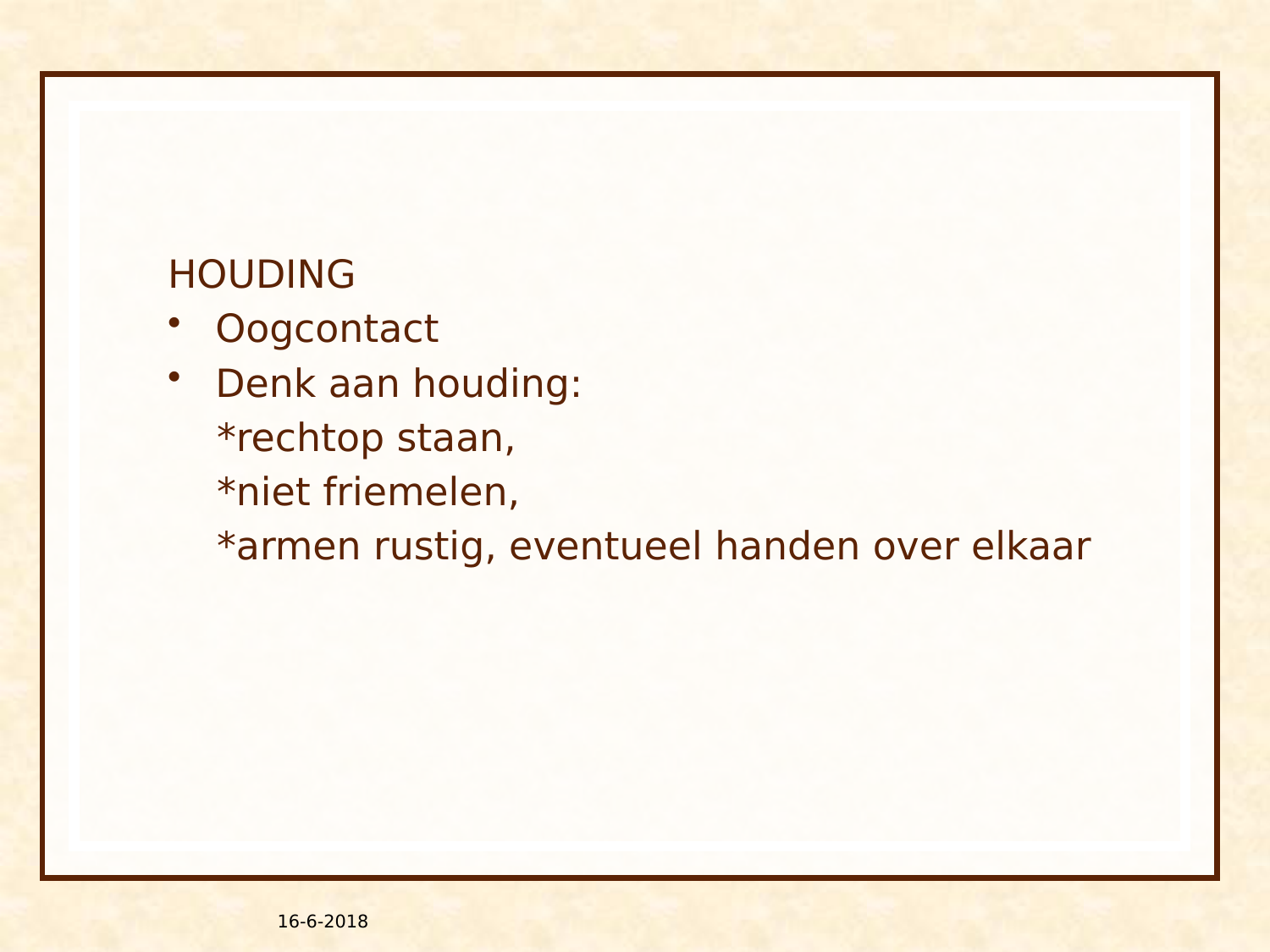

#
HOUDING
Oogcontact
Denk aan houding:
    *rechtop staan,
    *niet friemelen,
    *armen rustig, eventueel handen over elkaar
16-6-2018